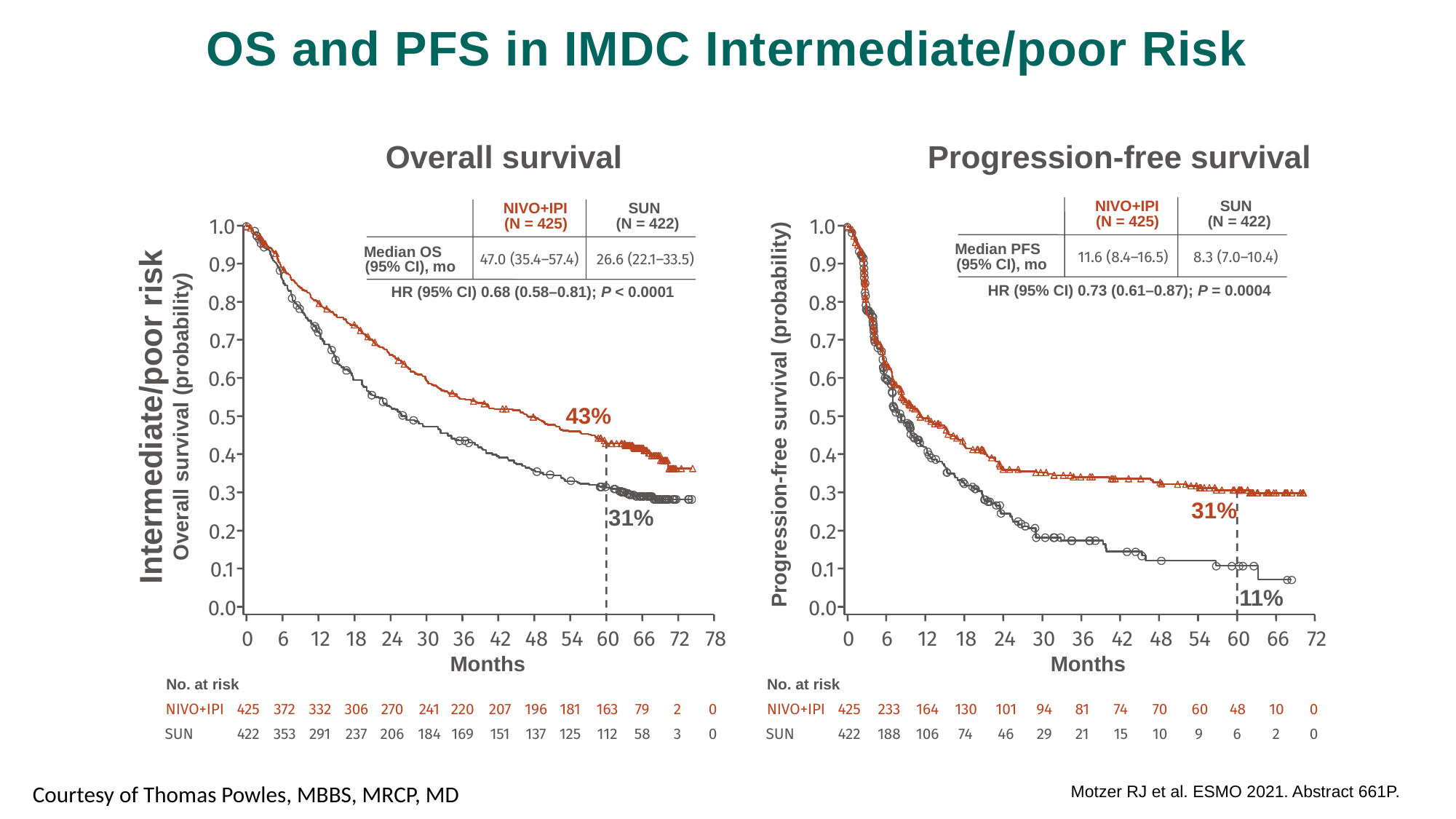

# OS and PFS in IMDC Intermediate/poor Risk
Overall survival
Progression-free survival

NIVO+IPI
SUN

(N = 425)
(N = 422)
1.0

Median PFS

11.6 (8.4–16.5)
8.3 (7.0–10.4)

0.9
(95% CI), mo

HR (95% CI) 0.73 (0.61–0.87); P = 0.0004
0.8

0.7

0.6

Progression-free survival (probability)
0.5

0.4

0.3

31%
0.2

0.1

11%
0.0

0
6
12
18
24
30
36
42
48
54
60
66
72
Months
No. at risk
NIVO+IPI
425
233
164
130
101
94
81
74
70
60
48
10
0
SUN
422
188
106
74
46
29
21
15
10
9
6
2
0
NIVO+IPI
SUN

1.0
(N = 425)
(N = 422)

Median OS

47.0 (35.4–57.4)
26.6 (22.1–33.5)
0.9
(95% CI), mo

HR (95% CI) 0.68 (0.58–0.81); P < 0.0001
0.8

0.7

0.6

43%
0.5
Overall survival (probability)

0.4

0.3

31%
0.2

0.1

0.0

0
6
12
18
24
30
36
42
48
54
60
66
72
78
Months
No. at risk
NIVO+IPI
425
372
332
306
270
241
220
207
196
181
163
79
2
0
SUN
422
353
291
237
206
184
169
151
137
125
112
58
3
0

Intermediate/poor risk

Courtesy of Thomas Powles, MBBS, MRCP, MD
Motzer RJ et al. ESMO 2021. Abstract 661P.